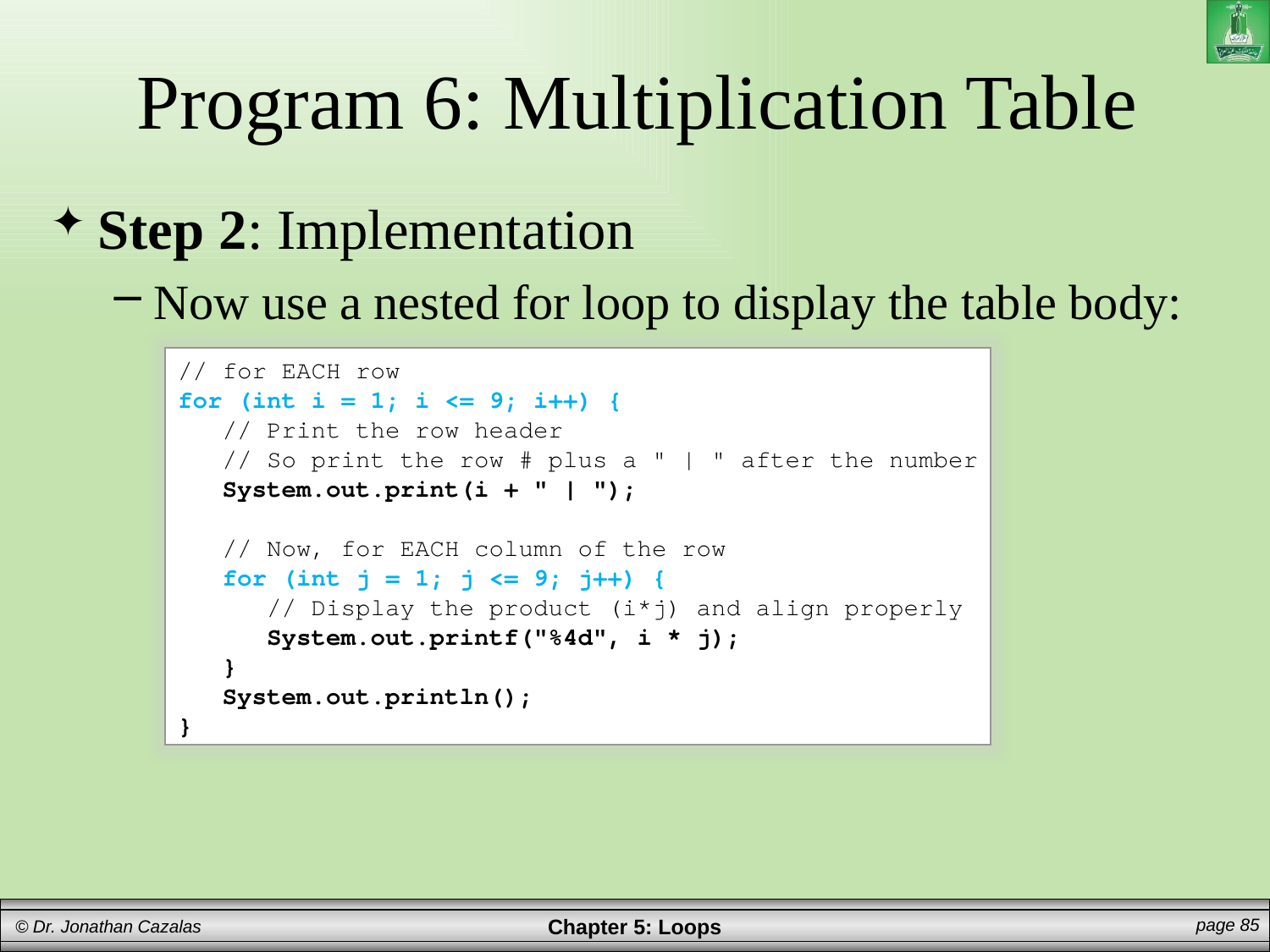

# Program 6: Multiplication Table
Step 2: Implementation
Now use a nested for loop to display the table body:

// for EACH row
for (int i = 1; i <= 9; i++) {
   // Print the row header
   // So print the row # plus a " | " after the number
   System.out.print(i + " | ");

   // Now, for EACH column of the row
   for (int j = 1; j <= 9; j++) {
      // Display the product (i*j) and align properly
      System.out.printf("%4d", i * j);
   }
   System.out.println();
}